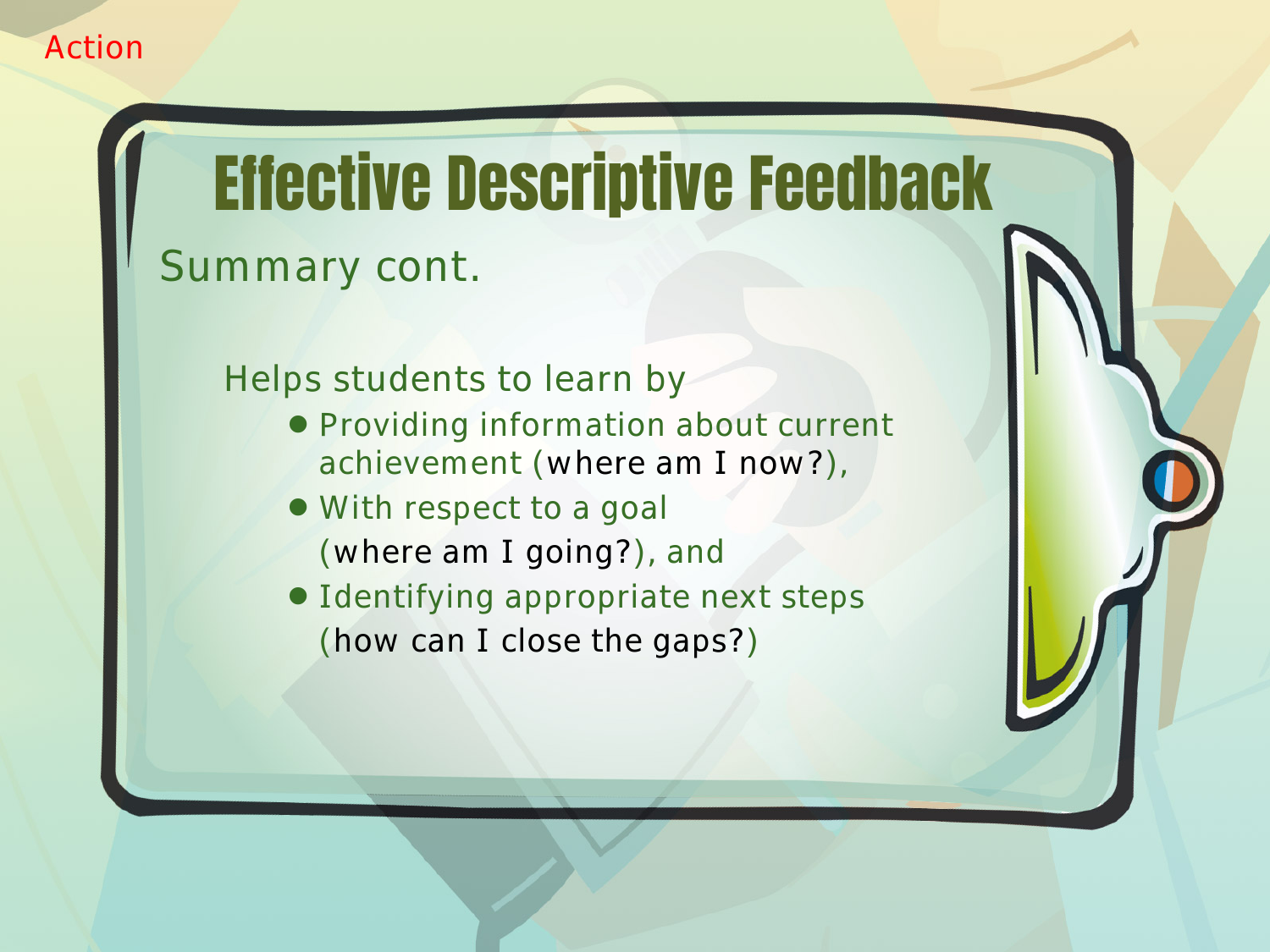

Action
# Effective Descriptive Feedback
Summary cont.

Helps students to learn by
Providing information about current achievement (where am I now?),
With respect to a goal
	(where am I going?), and
Identifying appropriate next steps
	(how can I close the gaps?)